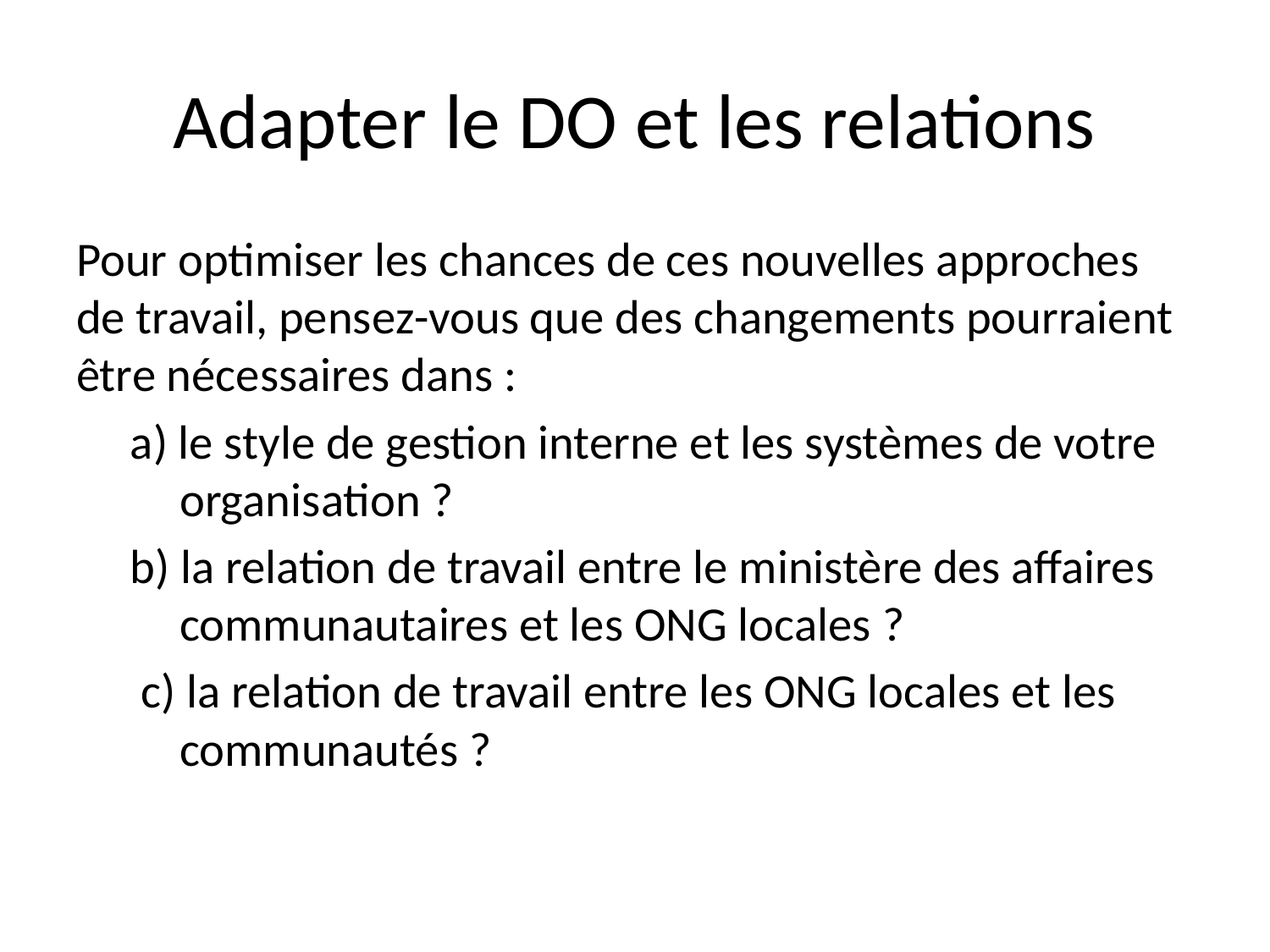

# Adapter le DO et les relations
Pour optimiser les chances de ces nouvelles approches de travail, pensez-vous que des changements pourraient être nécessaires dans :
     a) le style de gestion interne et les systèmes de votre organisation ?
     b) la relation de travail entre le ministère des affaires communautaires et les ONG locales ?
      c) la relation de travail entre les ONG locales et les communautés ?